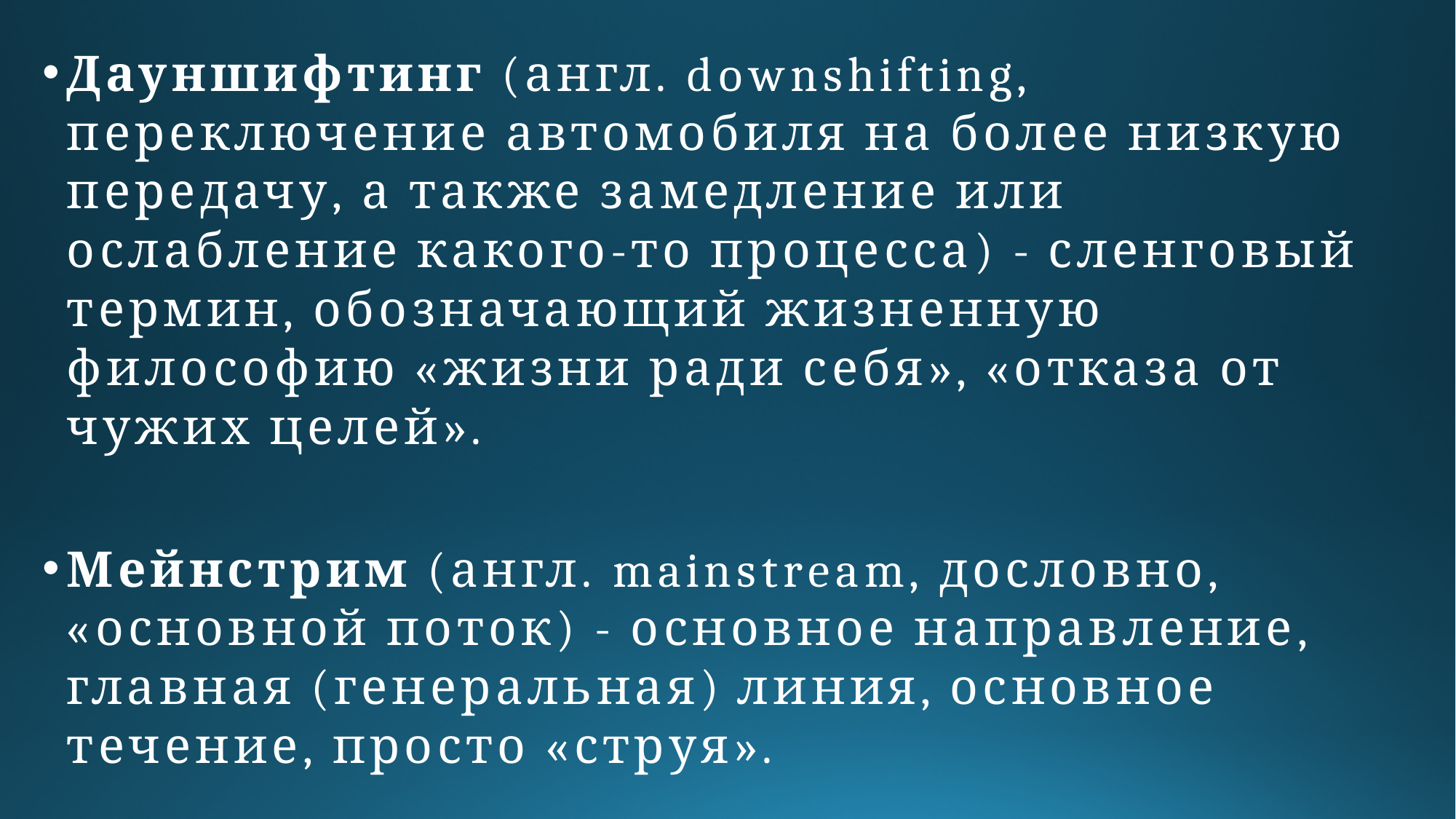

Дауншифтинг (англ. downshifting, переключение автомобиля на более низкую передачу, а также замедление или ослабление какого-то процесса) - сленговый термин, обозначающий жизненную философию «жизни ради себя», «отказа от чужих целей».

Мейнстрим (англ. mainstream, дословно, «основной поток) - основное направление, главная (генеральная) линия, основное течение, просто «струя».